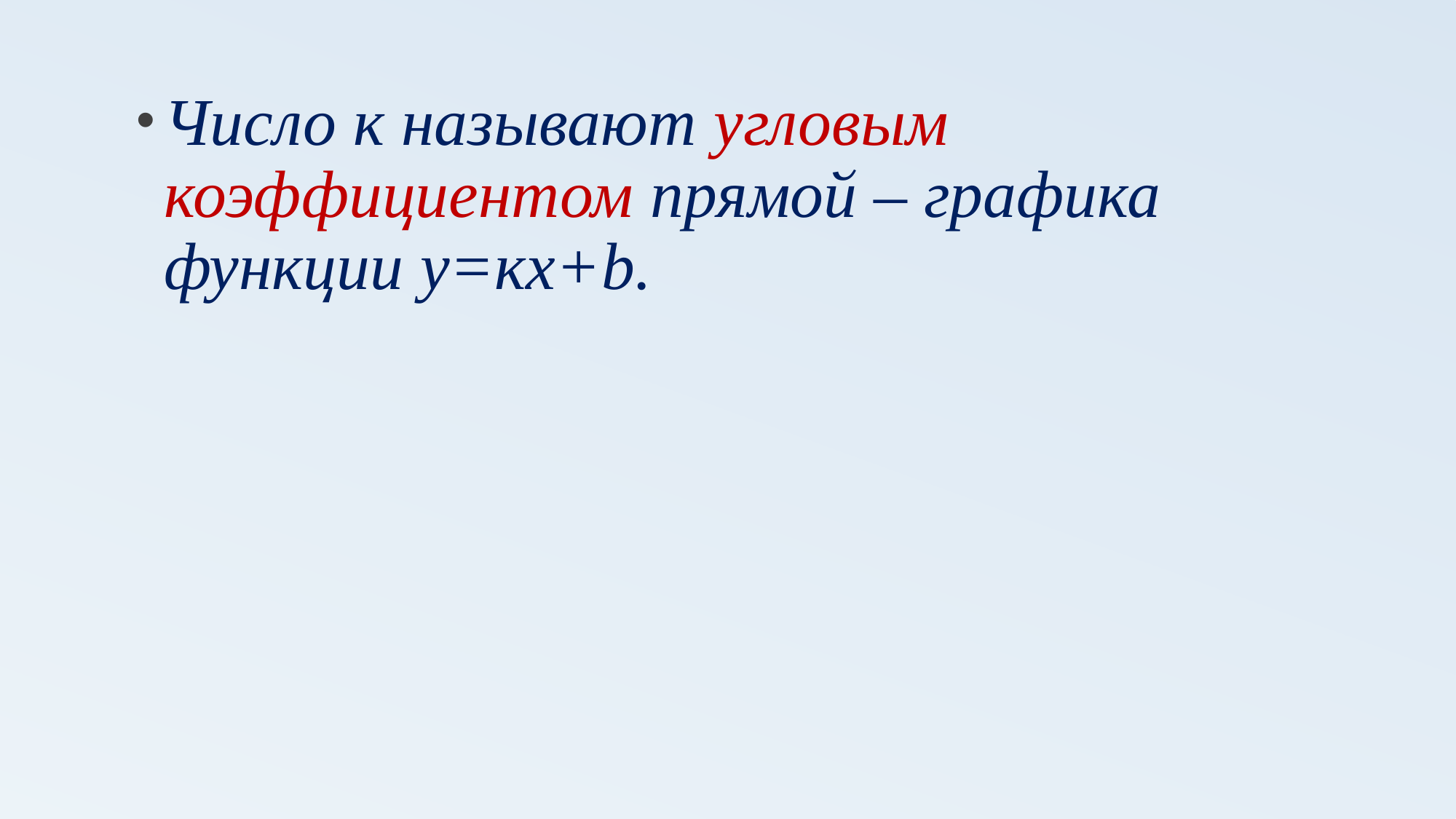

Число к называют угловым коэффициентом прямой – графика функции у=кх+b.